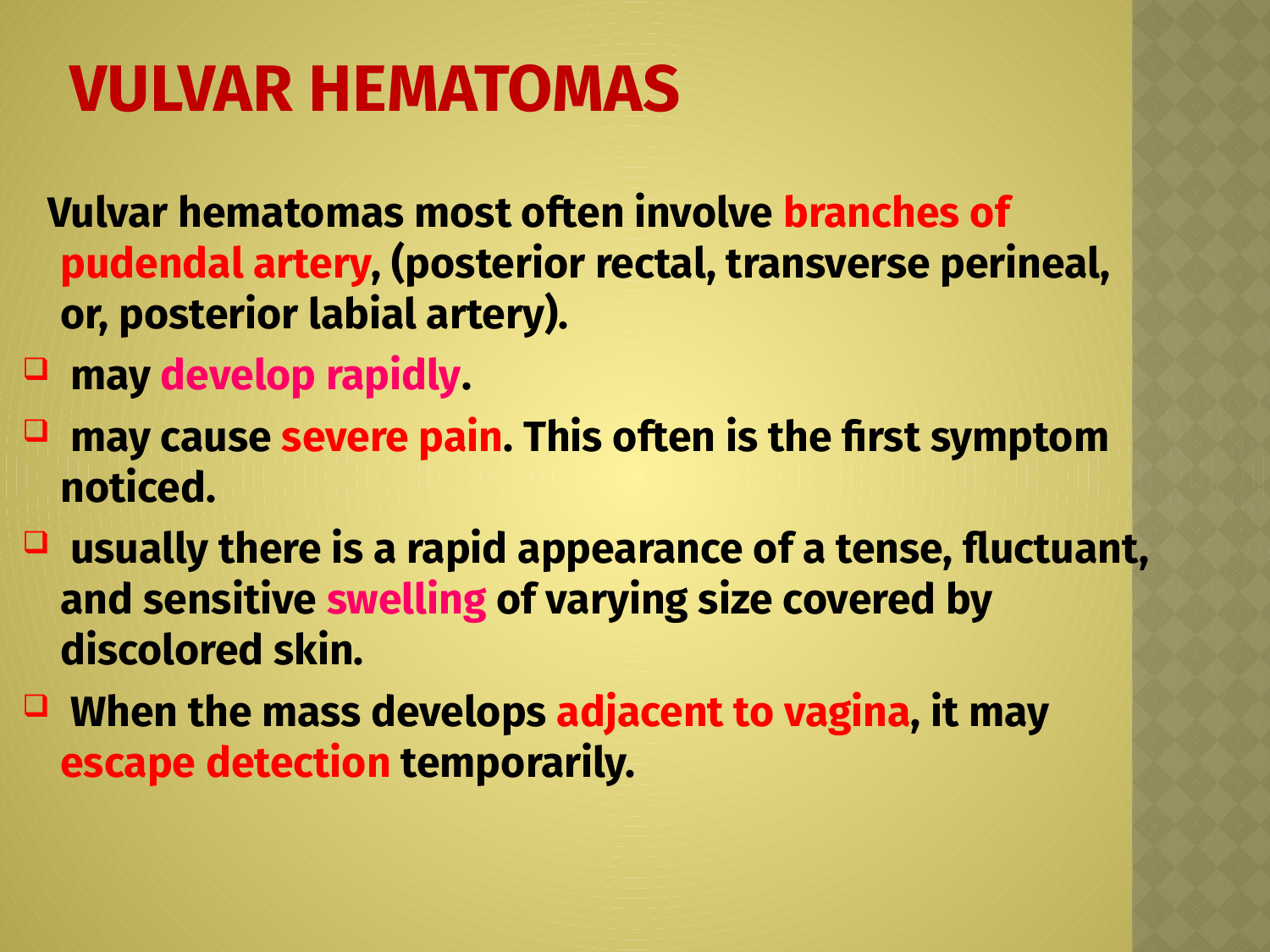

# Vulvar Hematomas
   Vulvar hematomas most often involve branches of  pudendal artery, (posterior rectal, transverse perineal, or, posterior labial artery).
 may develop rapidly.
 may cause severe pain. This often is the first symptom noticed.
 usually there is a rapid appearance of a tense, fluctuant, and sensitive swelling of varying size covered by discolored skin.
 When the mass develops adjacent to vagina, it may escape detection temporarily.